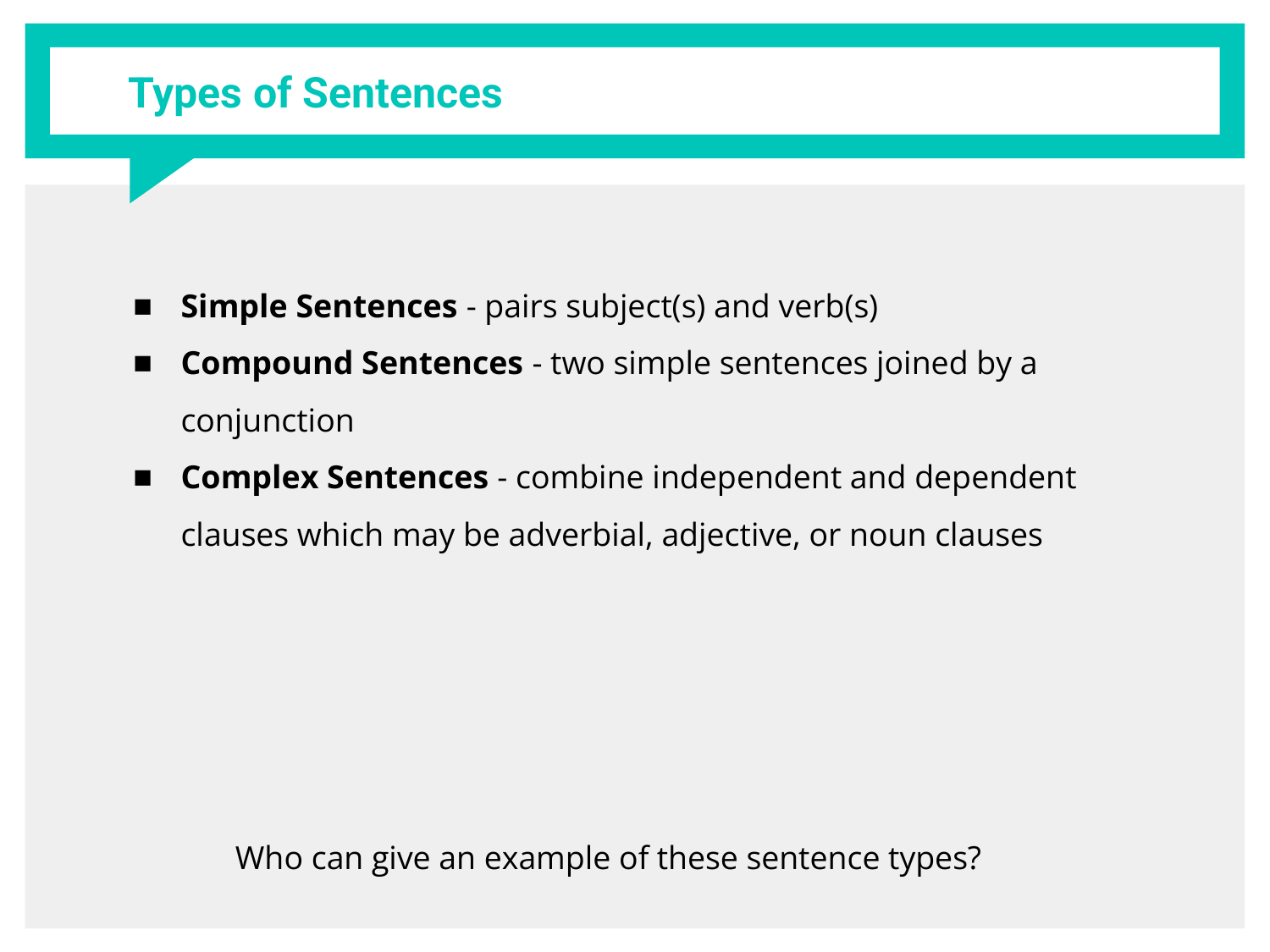

# Types of Sentences
Simple Sentences - pairs subject(s) and verb(s)
Compound Sentences - two simple sentences joined by a conjunction
Complex Sentences - combine independent and dependent clauses which may be adverbial, adjective, or noun clauses
Who can give an example of these sentence types?